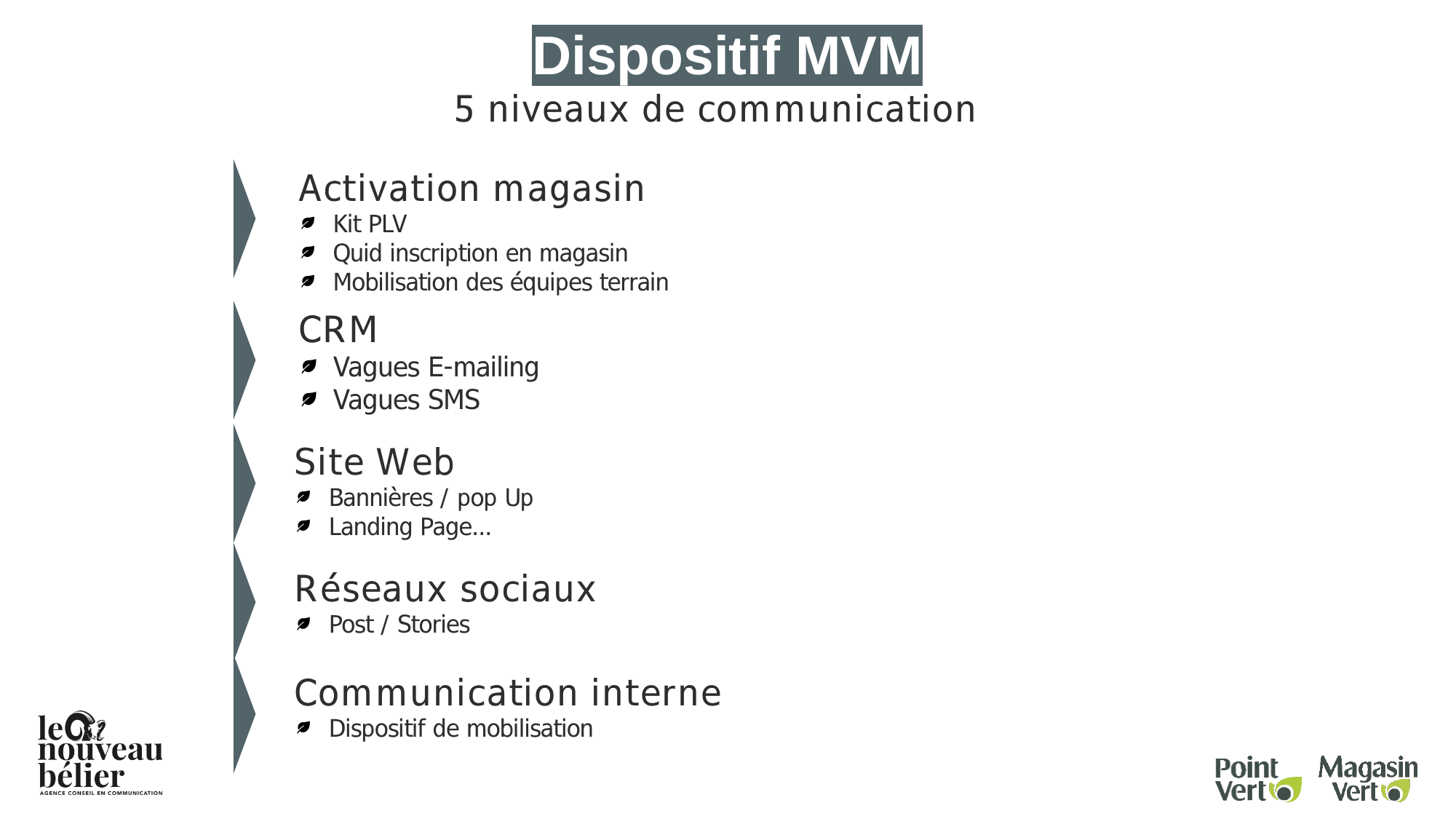

# Dispositif MVM 5 niveaux de communication
Activation magasin
Kit PLV
Quid inscription en magasin
Mobilisation des équipes terrain

CRM
Vagues E-mailing
Vagues SMS

Site Web
Bannières / pop Up
Landing Page…

Réseaux sociaux
Post / Stories

Communication interne
Dispositif de mobilisation